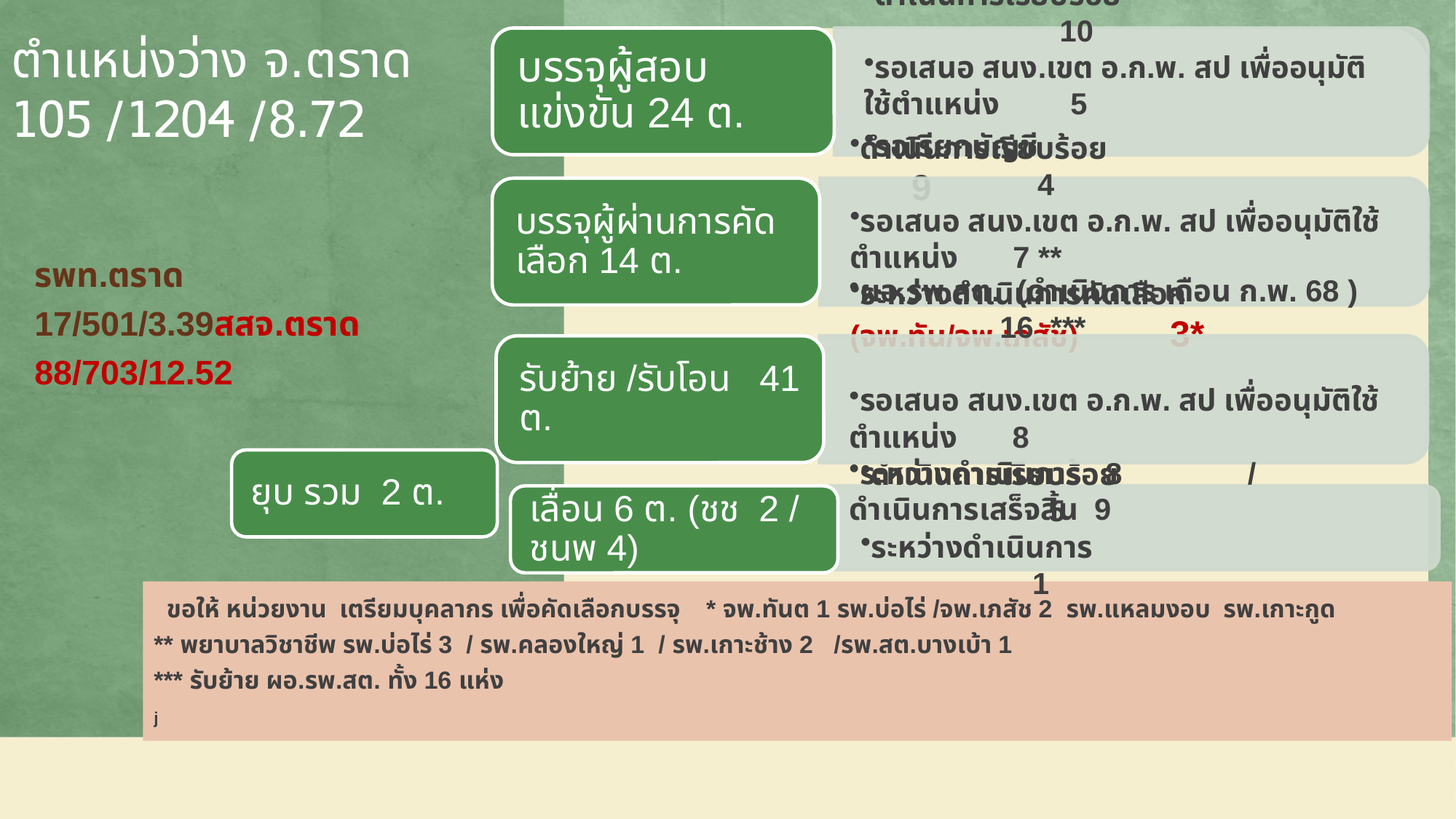

# ตำแหน่งว่าง จ.ตราด 105 /1204 /8.72
ดำเนินการเรียบร้อย 	                                                   10
รอเสนอ สนง.เขต อ.ก.พ. สป เพื่ออนุมัติใช้ตำแหน่ง         5
รอเรียกบัญชี 		                           9
บรรจุผู้สอบแข่งขัน 24 ต.
ดำเนินการเรียบร้อย 	                                                    4
รอเสนอ สนง.เขต อ.ก.พ. สป เพื่ออนุมัติใช้ตำแหน่ง       7 **
ระหว่างดำเนินการคัดเลือก     (จพ.ทัน/จพ.เภสัช)         3*
บรรจุผู้ผ่านการคัดเลือก 14 ต.
รพท.ตราด  17/501/3.39สสจ.ตราด 88/703/12.52

ผอ.รพ.สต.  (ดำเนินการ เดือน ก.พ. 68 )                       16  ***
รอเสนอ สนง.เขต อ.ก.พ. สป เพื่ออนุมัติใช้ตำแหน่ง       8
ระหว่างดำเนินการ   8               /       ดำเนินการเสร็จสิ้น  9
รับย้าย /รับโอน   41 ต.
ยุบ รวม  2 ต.
ดำเนินการเรียบร้อย 	                                                    5
ระหว่างดำเนินการ			        1
เลื่อน 6 ต. (ชช  2 / ชนพ 4)
  ขอให้ หน่วยงาน  เตรียมบุคลากร เพื่อคัดเลือกบรรจุ    * จพ.ทันต 1 รพ.บ่อไร่ /จพ.เภสัช 2  รพ.แหลมงอบ  รพ.เกาะกูด
** พยาบาลวิชาชีพ รพ.บ่อไร่ 3  / รพ.คลองใหญ่ 1  / รพ.เกาะช้าง 2   /รพ.สต.บางเบ้า 1
*** รับย้าย ผอ.รพ.สต. ทั้ง 16 แห่ง
j